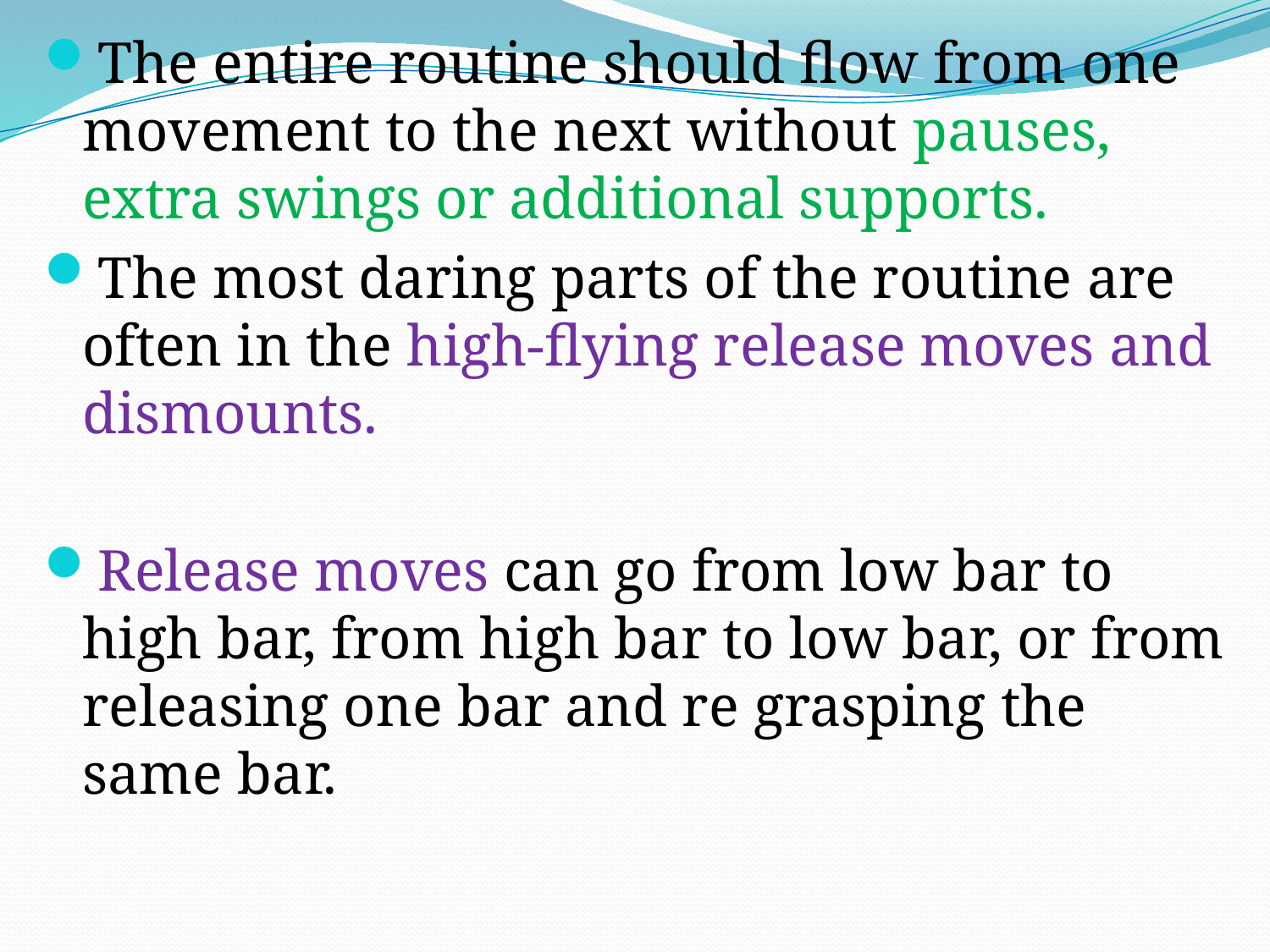

The entire routine should flow from one movement to the next without pauses, extra swings or additional supports.
The most daring parts of the routine are often in the high-flying release moves and dismounts.

Release moves can go from low bar to high bar, from high bar to low bar, or from releasing one bar and re grasping the same bar.